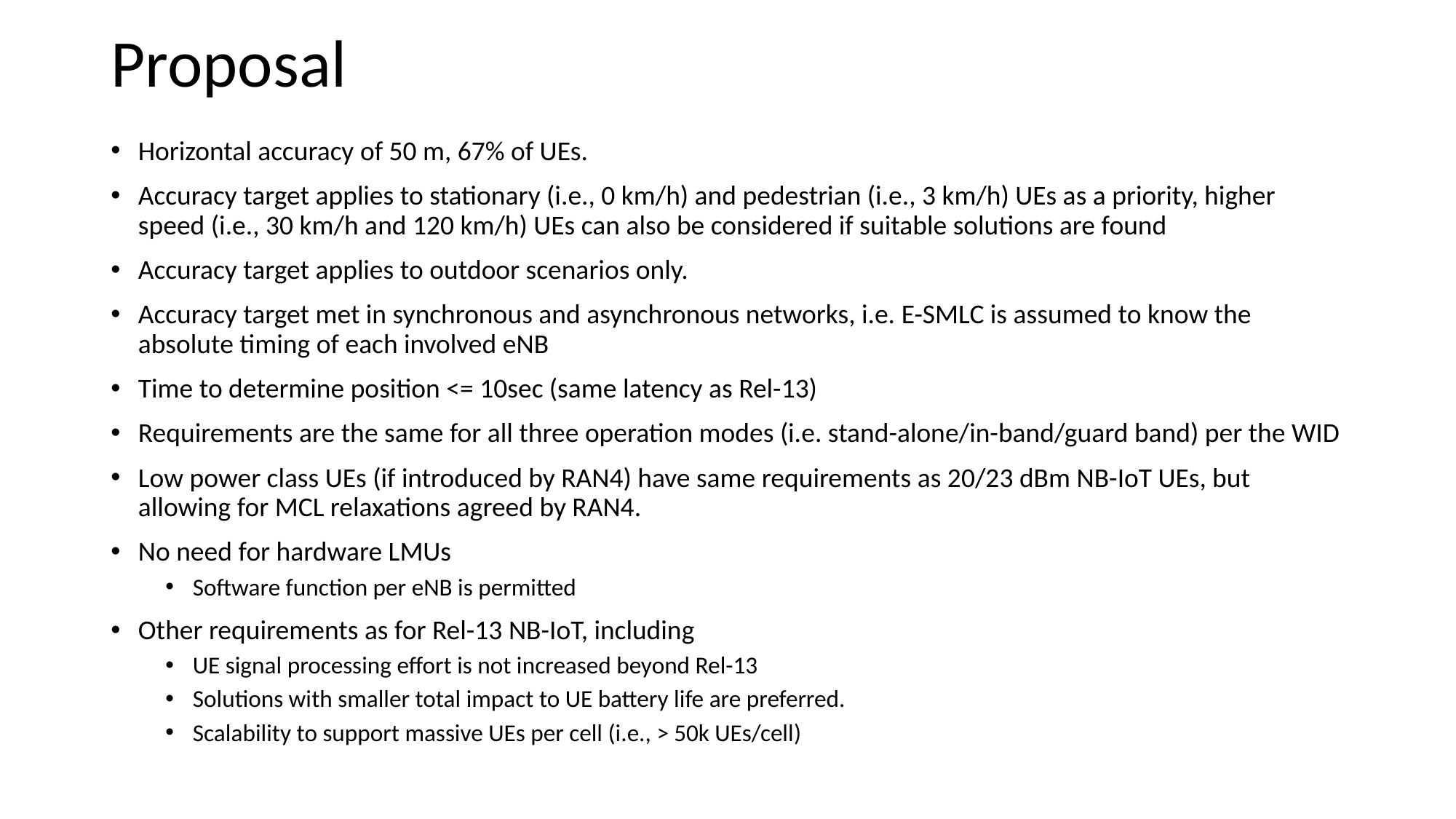

# Proposal
Horizontal accuracy of 50 m, 67% of UEs.
Accuracy target applies to stationary (i.e., 0 km/h) and pedestrian (i.e., 3 km/h) UEs as a priority, higher speed (i.e., 30 km/h and 120 km/h) UEs can also be considered if suitable solutions are found
Accuracy target applies to outdoor scenarios only.
Accuracy target met in synchronous and asynchronous networks, i.e. E-SMLC is assumed to know the absolute timing of each involved eNB
Time to determine position <= 10sec (same latency as Rel-13)
Requirements are the same for all three operation modes (i.e. stand-alone/in-band/guard band) per the WID
Low power class UEs (if introduced by RAN4) have same requirements as 20/23 dBm NB-IoT UEs, but allowing for MCL relaxations agreed by RAN4.
No need for hardware LMUs
Software function per eNB is permitted
Other requirements as for Rel-13 NB-IoT, including
UE signal processing effort is not increased beyond Rel-13
Solutions with smaller total impact to UE battery life are preferred.
Scalability to support massive UEs per cell (i.e., > 50k UEs/cell)